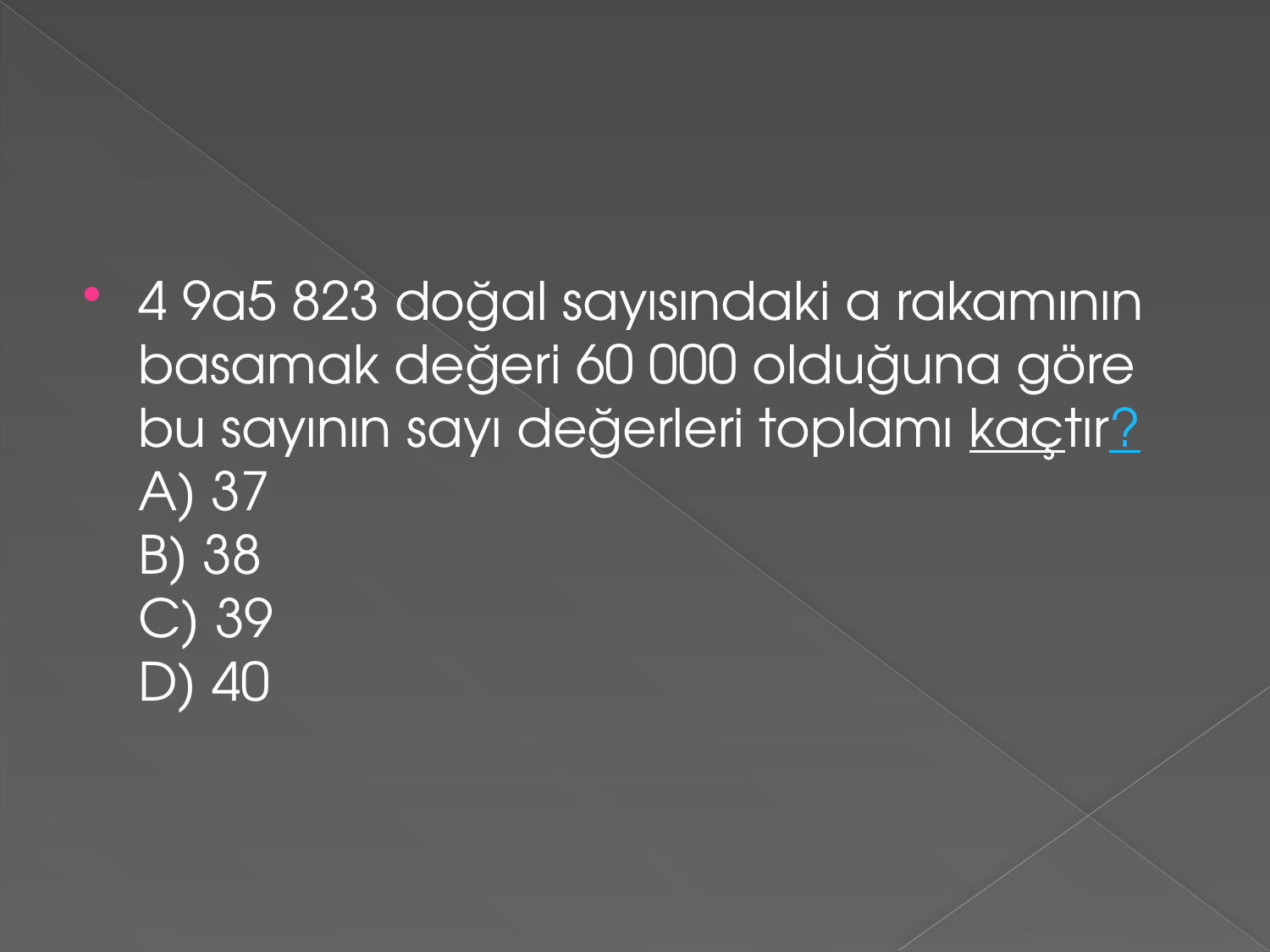

#
4 9a5 823 doğal sayısındaki a rakamının basamak değeri 60 000 olduğuna göre bu sayının sayı değerleri toplamı kaçtır? 
A) 37
B) 38
C) 39
D) 40